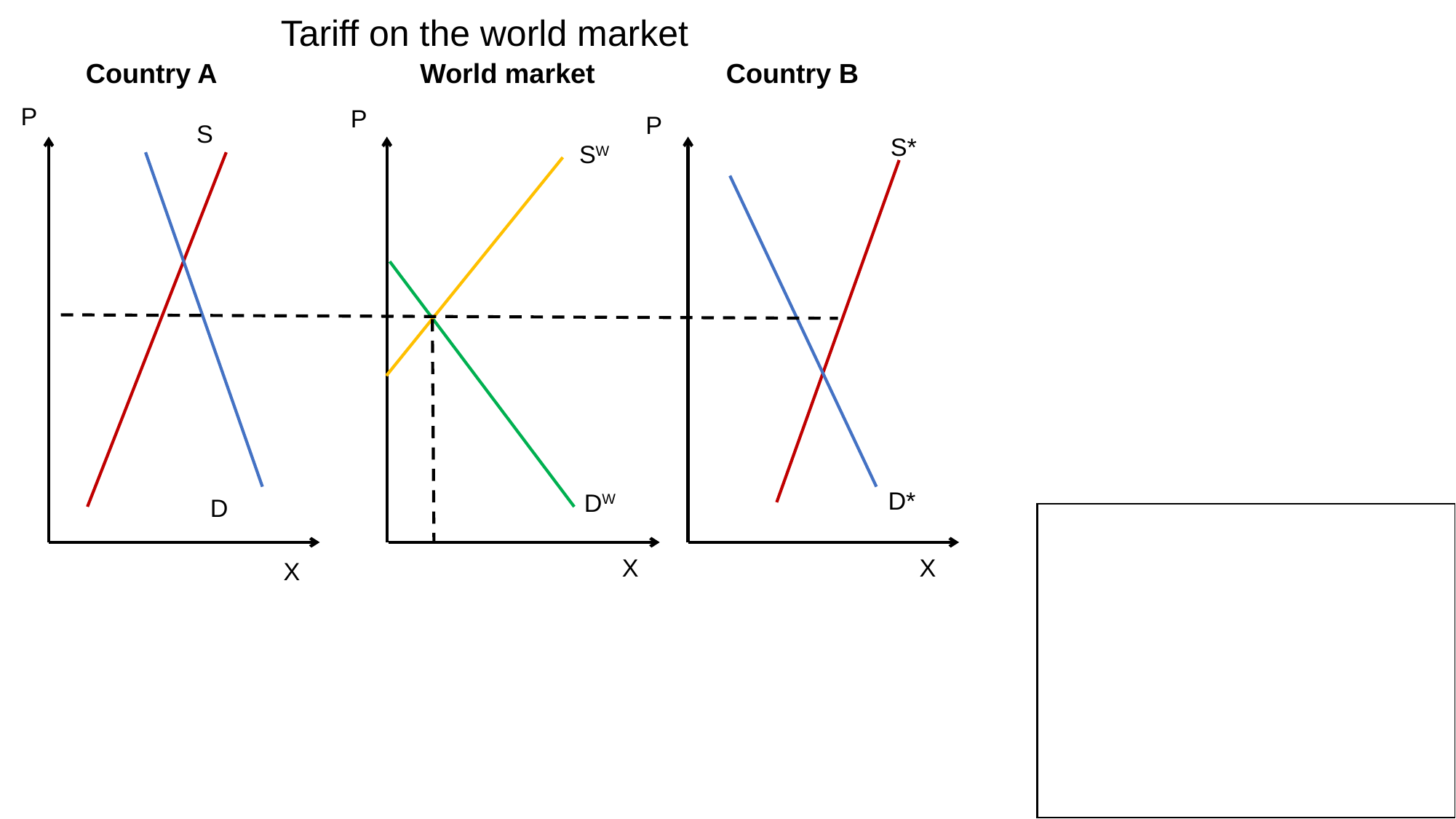

Tariff on the world market
World market
Country B
S*
D*
Country A
P
S
D
         X
P
P
SW
DW

         X
           X